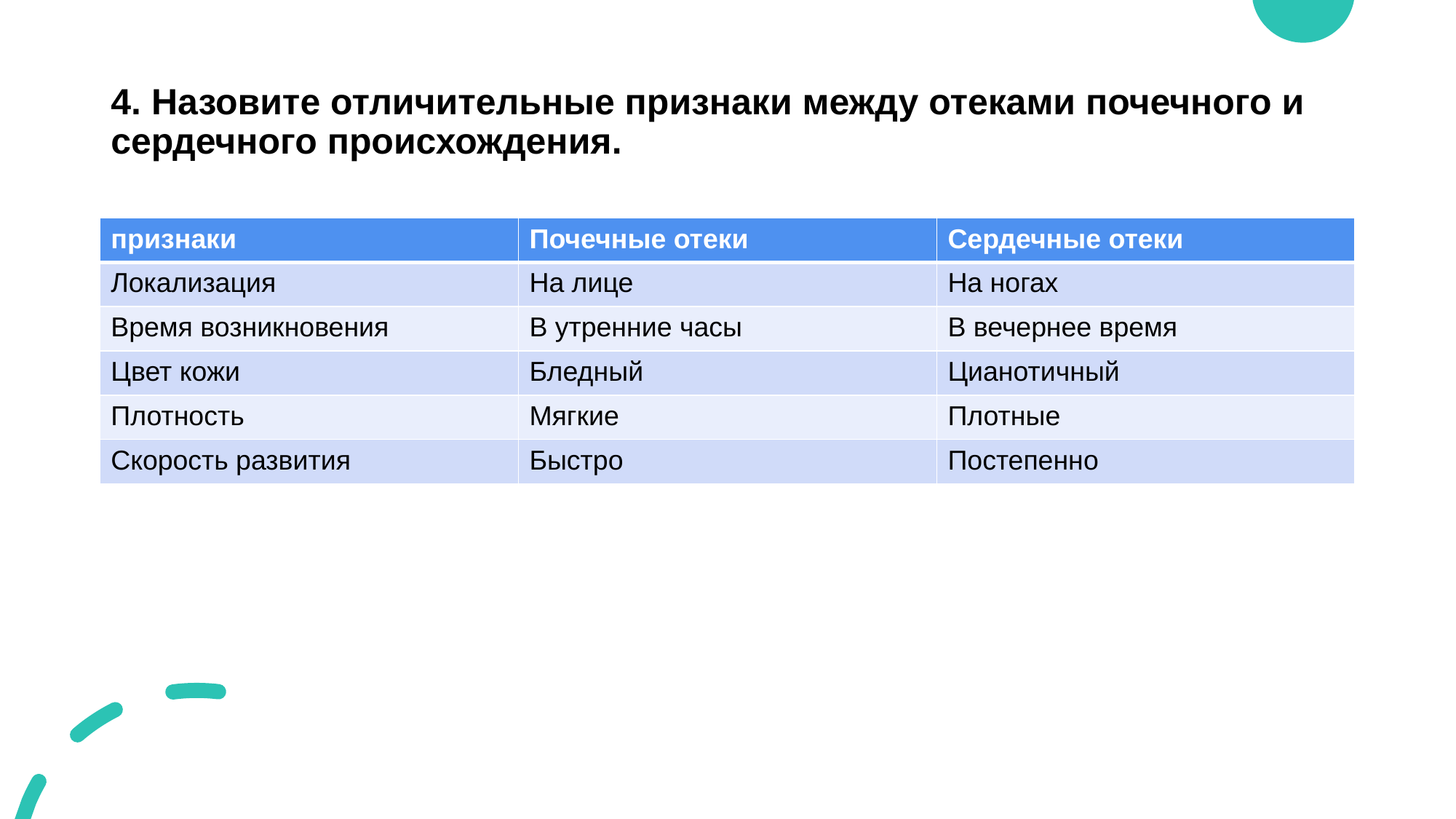

# 4. Назовите отличительные признаки между отеками почечного и сердечного происхождения.
| признаки | Почечные отеки | Сердечные отеки |
| --- | --- | --- |
| Локализация | На лице | На ногах |
| Время возникновения | В утренние часы | В вечернее время |
| Цвет кожи | Бледный | Цианотичный |
| Плотность | Мягкие | Плотные |
| Скорость развития | Быстро | Постепенно |